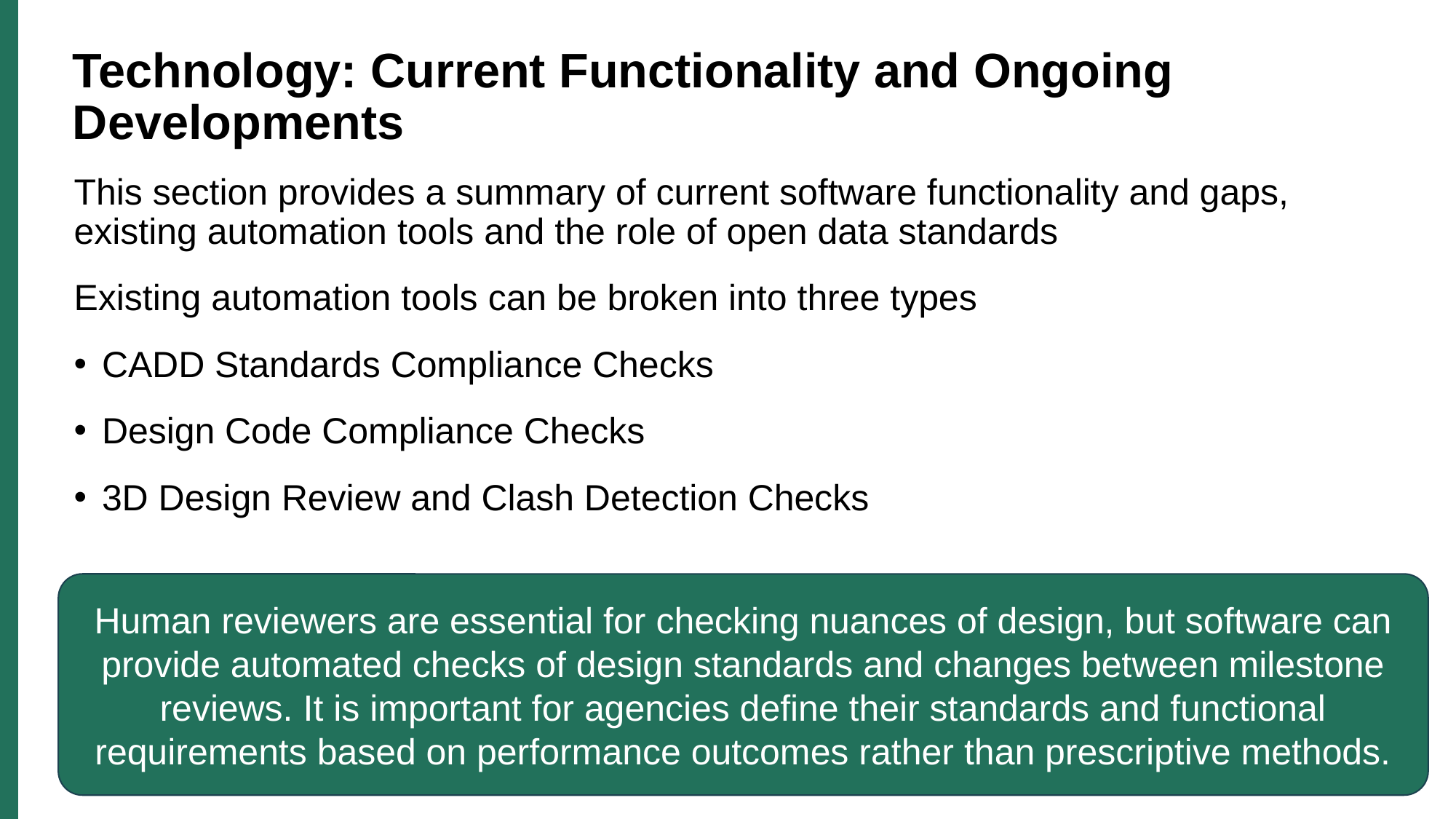

# Technology: Current Functionality and Ongoing Developments
This section provides a summary of current software functionality and gaps, existing automation tools and the role of open data standards
Existing automation tools can be broken into three types
CADD Standards Compliance Checks
Design Code Compliance Checks
3D Design Review and Clash Detection Checks

Human reviewers are essential for checking nuances of design, but software can provide automated checks of design standards and changes between milestone reviews. It is important for agencies define their standards and functional requirements based on performance outcomes rather than prescriptive methods.